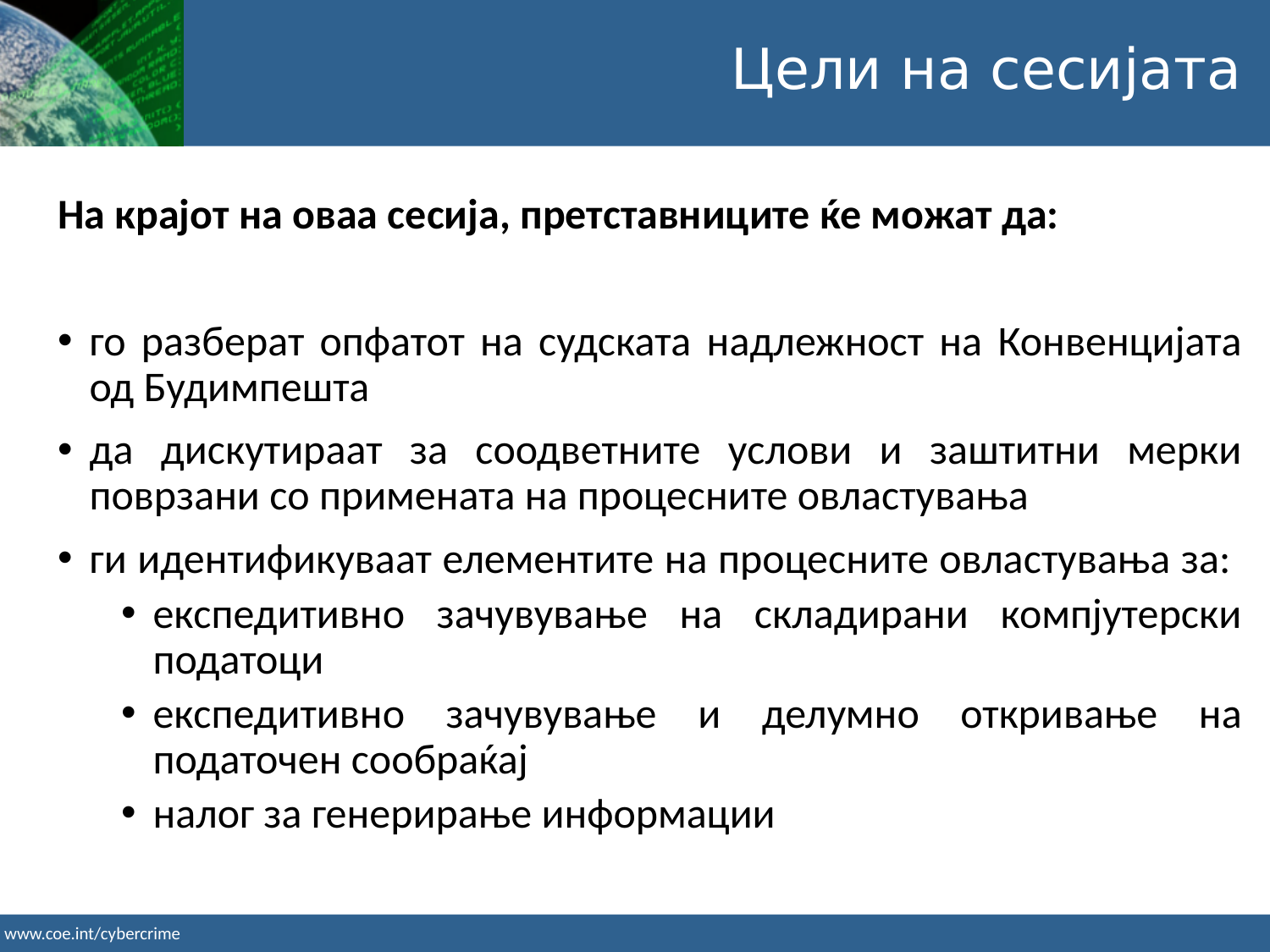

Цели на сесијата
На крајот на оваа сесија, претставниците ќе можат да:

го разберат опфатот на судската надлежност на Конвенцијата од Будимпешта
да дискутираат за соодветните услови и заштитни мерки поврзани со примената на процесните овластувања
ги идентификуваат елементите на процесните овластувања за:
експедитивно зачувување на складирани компјутерски податоци
експедитивно зачувување и делумно откривање на податочен сообраќај
налог за генерирање информации